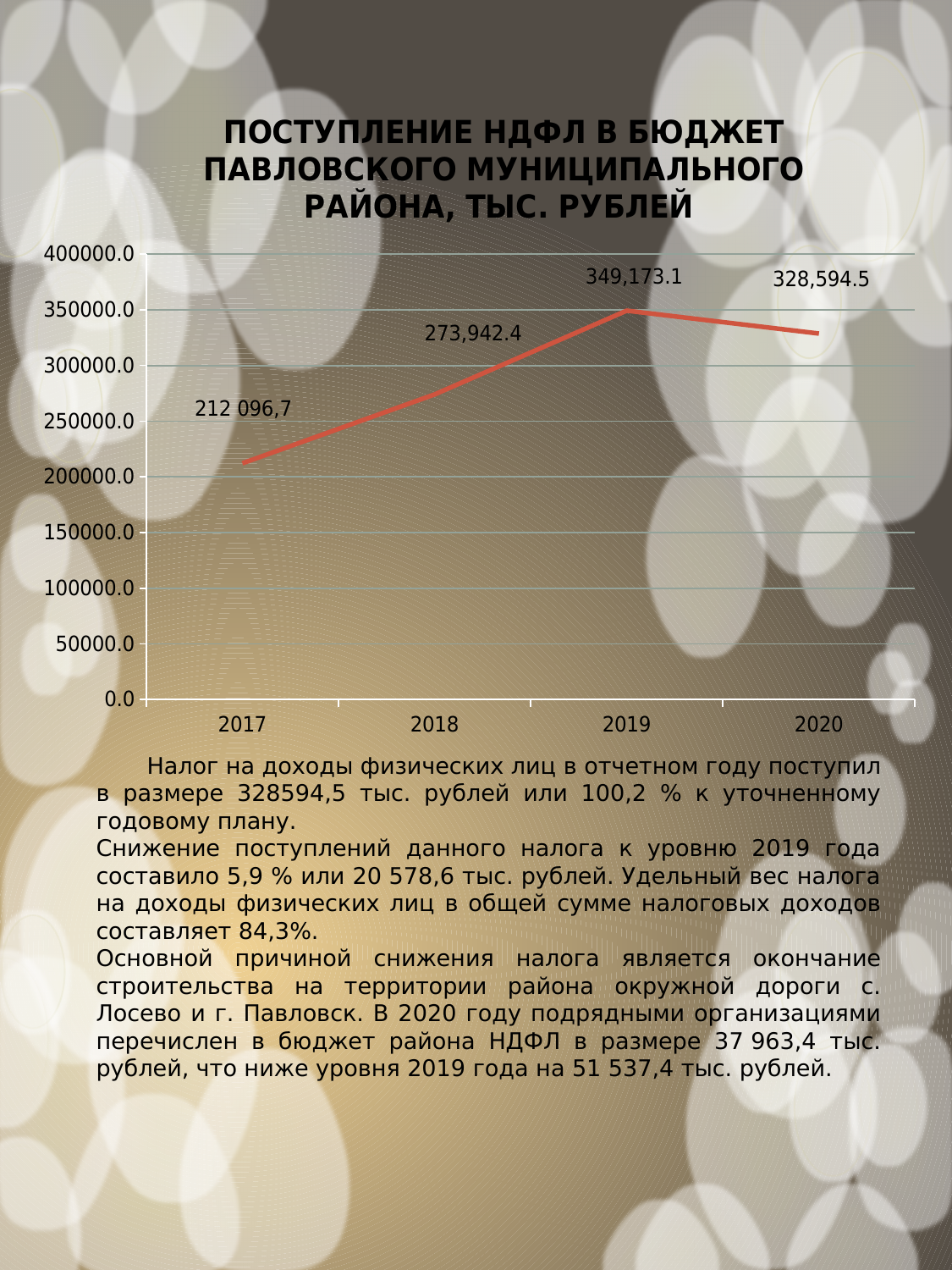

### Chart: ПОСТУПЛЕНИЕ НДФЛ В БЮДЖЕТ ПАВЛОВСКОГО МУНИЦИПАЛЬНОГО РАЙОНА, ТЫС. РУБЛЕЙ

| Category | НДФЛ |
|---|---|
| 2017 | 212096.7 |
| 2018 | 273942.4 |
| 2019 | 349173.1 |
| 2020 | 328594.5 |
       Налог на доходы физических лиц в отчетном году поступил в размере 328594,5 тыс. рублей или 100,2 % к уточненному годовому плану.
Снижение поступлений данного налога к уровню 2019 года составило 5,9 % или 20 578,6 тыс. рублей. Удельный вес налога на доходы физических лиц в общей сумме налоговых доходов составляет 84,3%.
Основной причиной снижения налога является окончание строительства на территории района окружной дороги с. Лосево и г. Павловск. В 2020 году подрядными организациями перечислен в бюджет района НДФЛ в размере 37 963,4 тыс. рублей, что ниже уровня 2019 года на 51 537,4 тыс. рублей.